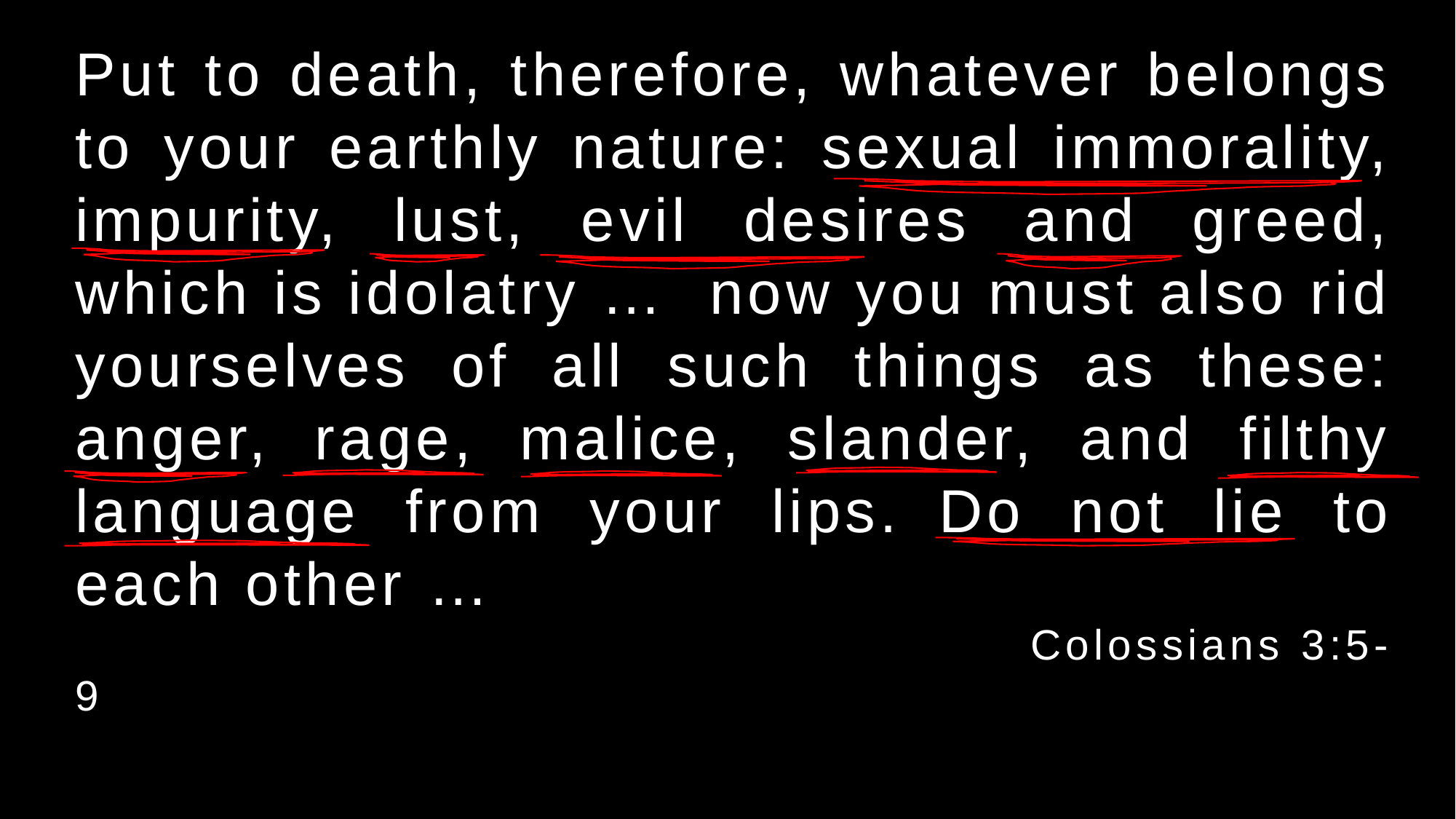

Put to death, therefore, whatever belongs to your earthly nature: sexual immorality, impurity, lust, evil desires and greed, which is idolatry …  now you must also rid yourselves of all such things as these: anger, rage, malice, slander, and filthy language from your lips.  Do not lie to each other …
							           Colossians 3:5-9